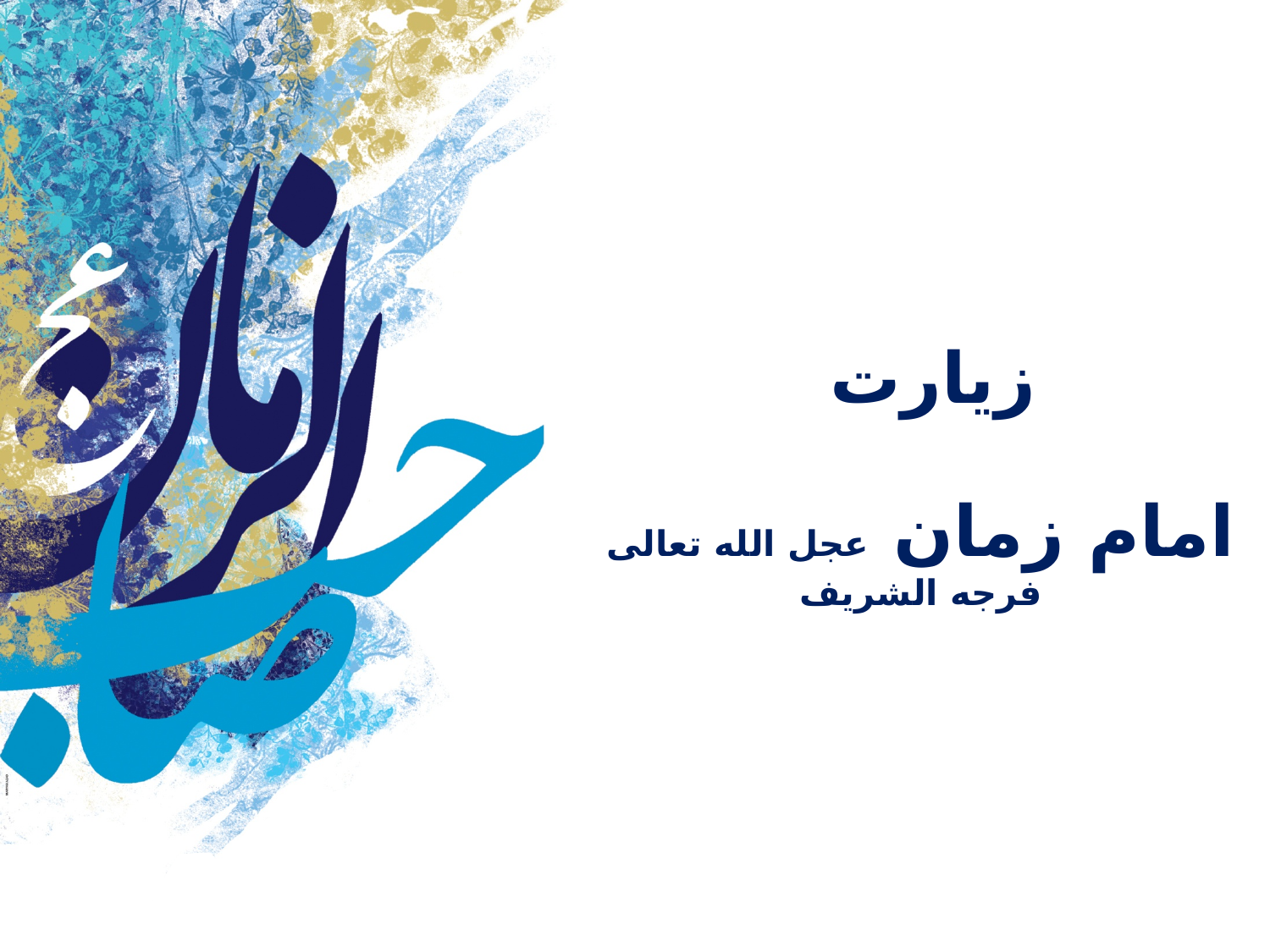

زیارت

امام زمان عجل الله تعالی فرجه الشریف